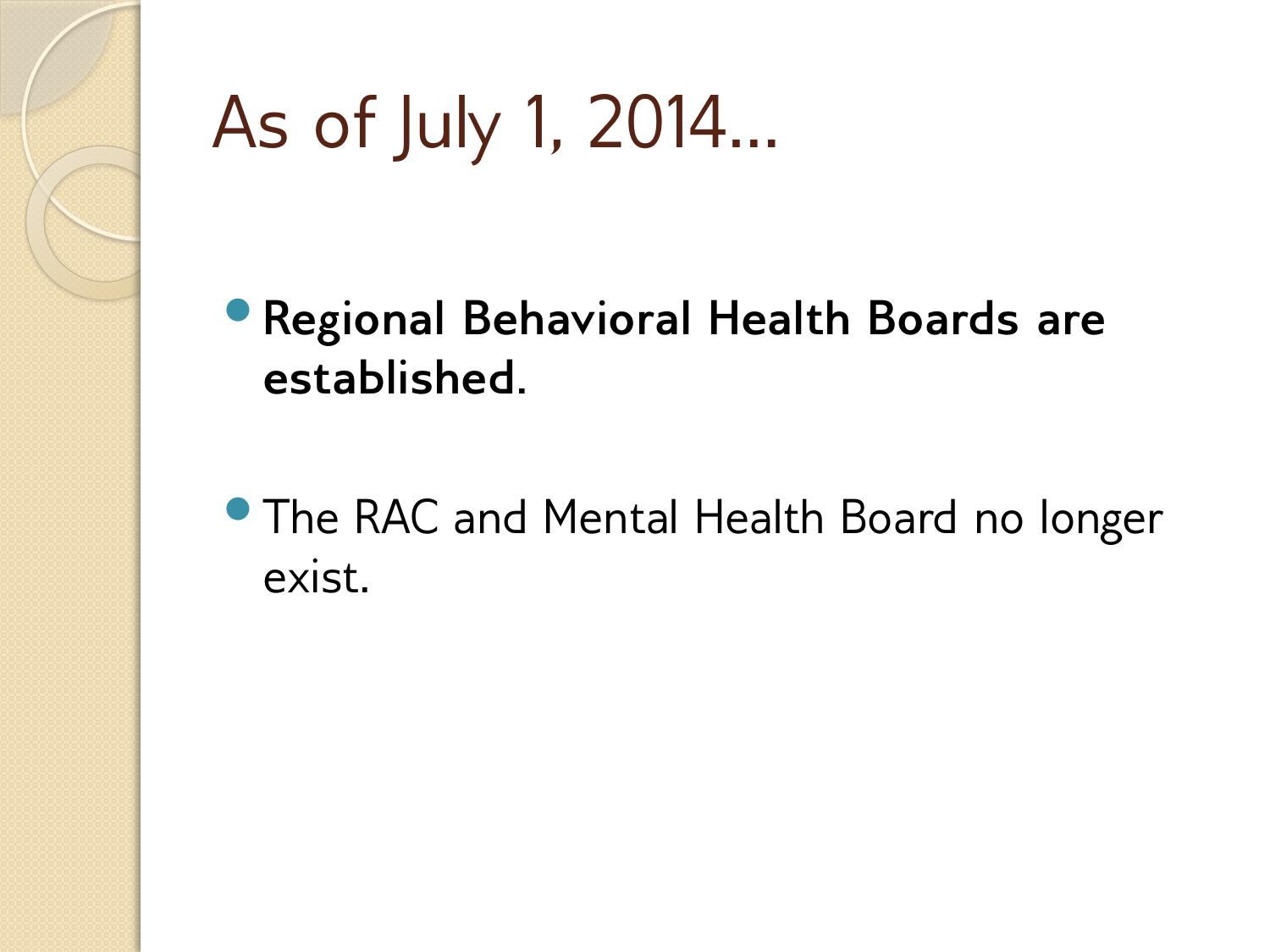

# As of July 1, 2014…

Regional Behavioral Health Boards are established.

The RAC and Mental Health Board no longer exist.